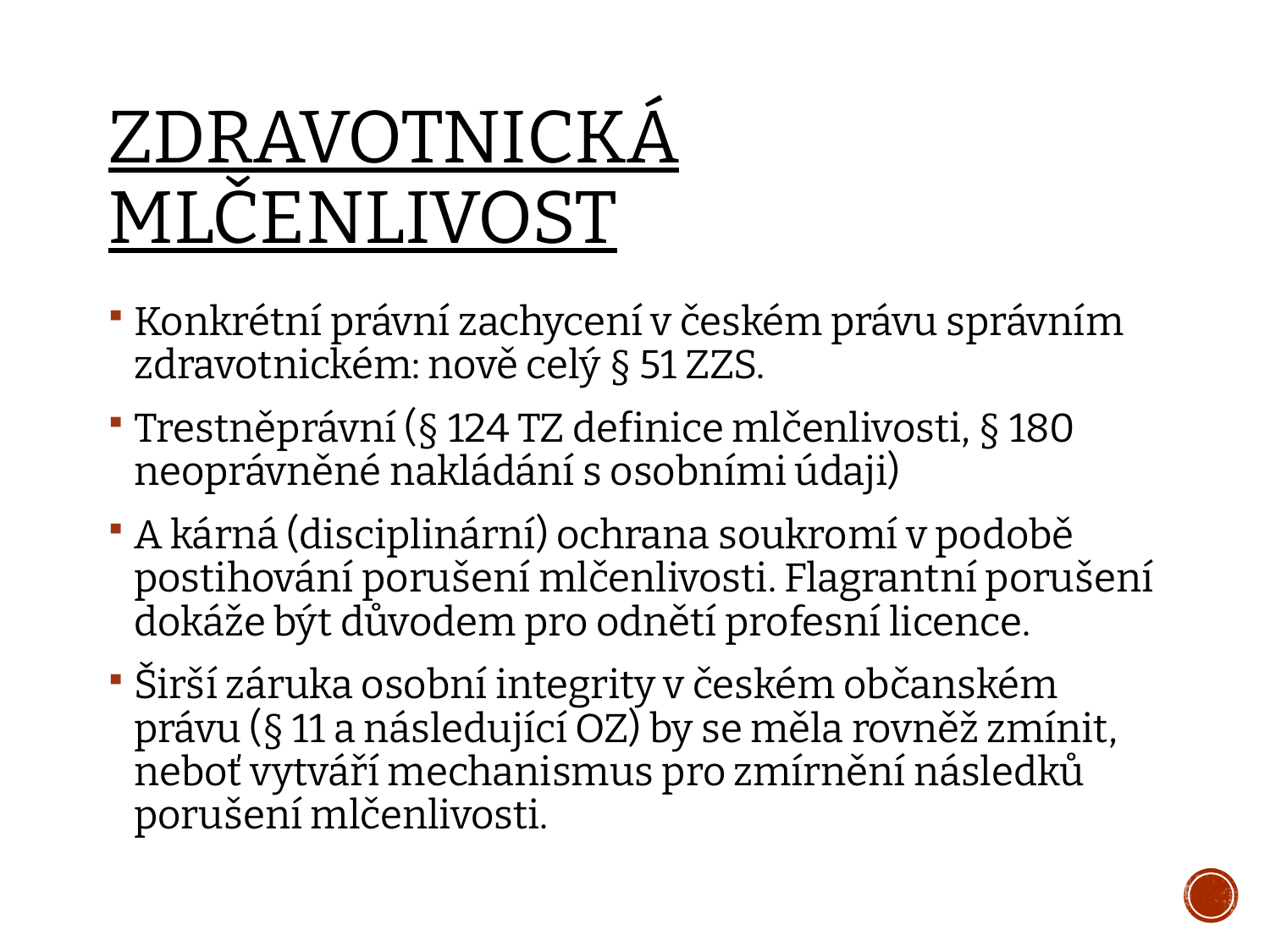

# Zdravotnická mlčenlivost
Konkrétní právní zachycení v českém právu správním zdravotnickém: nově celý § 51 ZZS.
Trestněprávní (§ 124 TZ definice mlčenlivosti, § 180 neoprávněné nakládání s osobními údaji)
A kárná (disciplinární) ochrana soukromí v podobě postihování porušení mlčenlivosti. Flagrantní porušení dokáže být důvodem pro odnětí profesní licence.
Širší záruka osobní integrity v českém občanském právu (§ 11 a následující OZ) by se měla rovněž zmínit, neboť vytváří mechanismus pro zmírnění následků porušení mlčenlivosti.